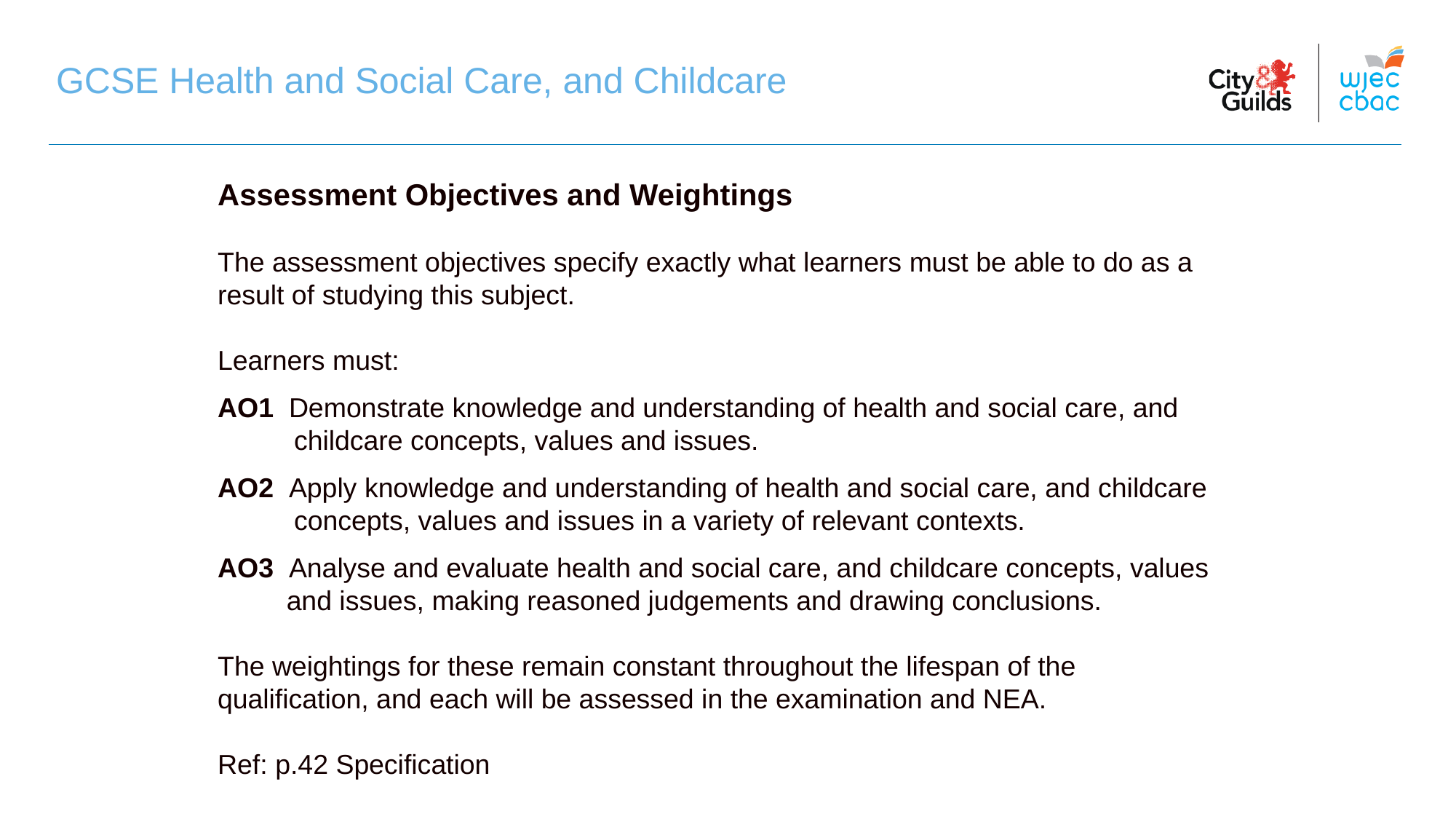

GCSE Health and Social Care, and Childcare
GCSE Health and Social Care, and Childcare
Assessment Objectives and Weightings
The assessment objectives specify exactly what learners must be able to do as a result of studying this subject.

Learners must:
AO1  Demonstrate knowledge and understanding of health and social care, and
          childcare concepts, values and issues.
AO2  Apply knowledge and understanding of health and social care, and childcare
          concepts, values and issues in a variety of relevant contexts.
AO3  Analyse and evaluate health and social care, and childcare concepts, values
         and issues, making reasoned judgements and drawing conclusions.

The weightings for these remain constant throughout the lifespan of the qualification, and each will be assessed in the examination and NEA.

Ref: p.42 Specification